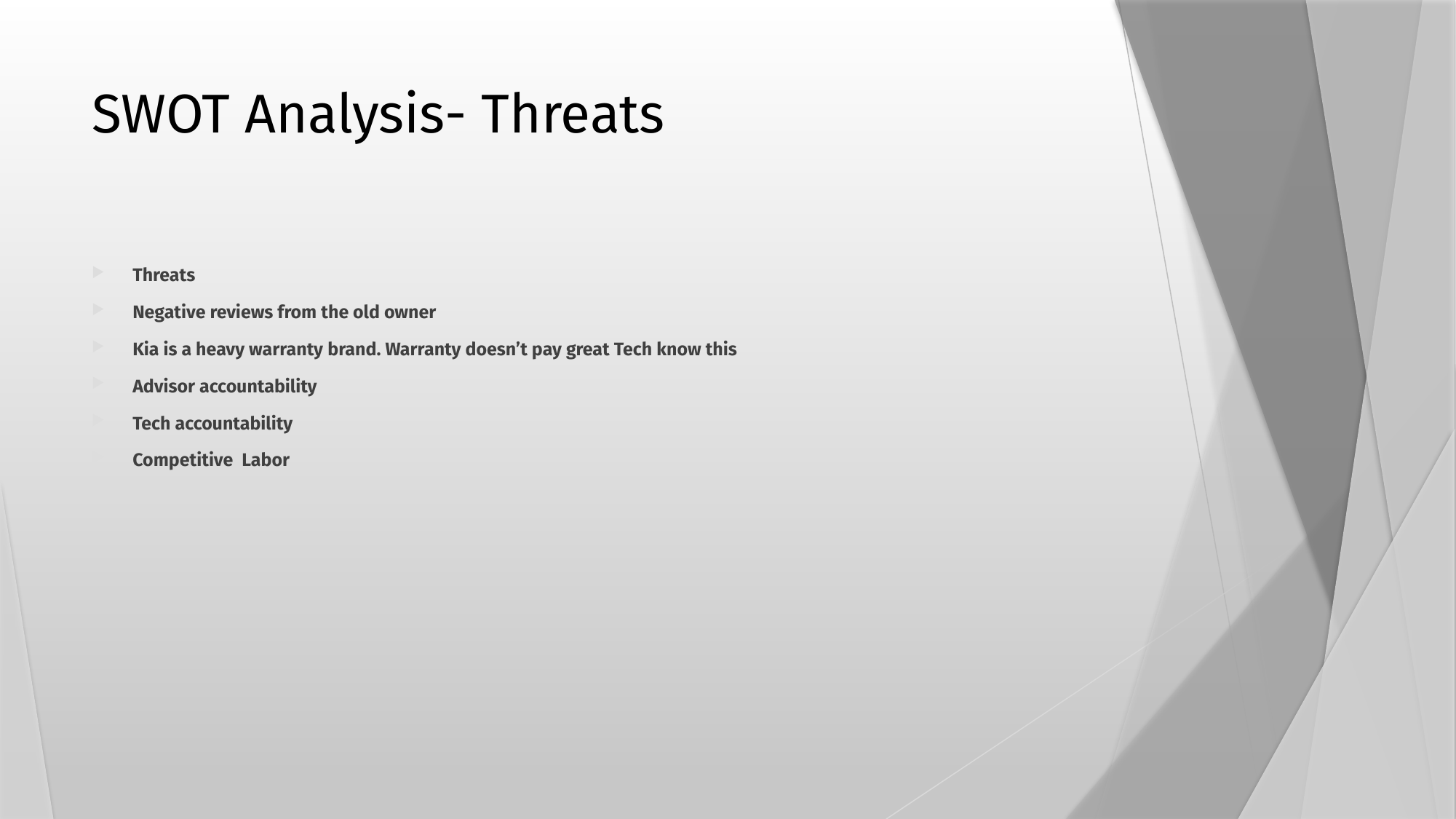

# SWOT Analysis- Threats
Threats
Negative reviews from the old owner
Kia is a heavy warranty brand. Warranty doesn’t pay great Tech know this
Advisor accountability
Tech accountability
Competitive  Labor